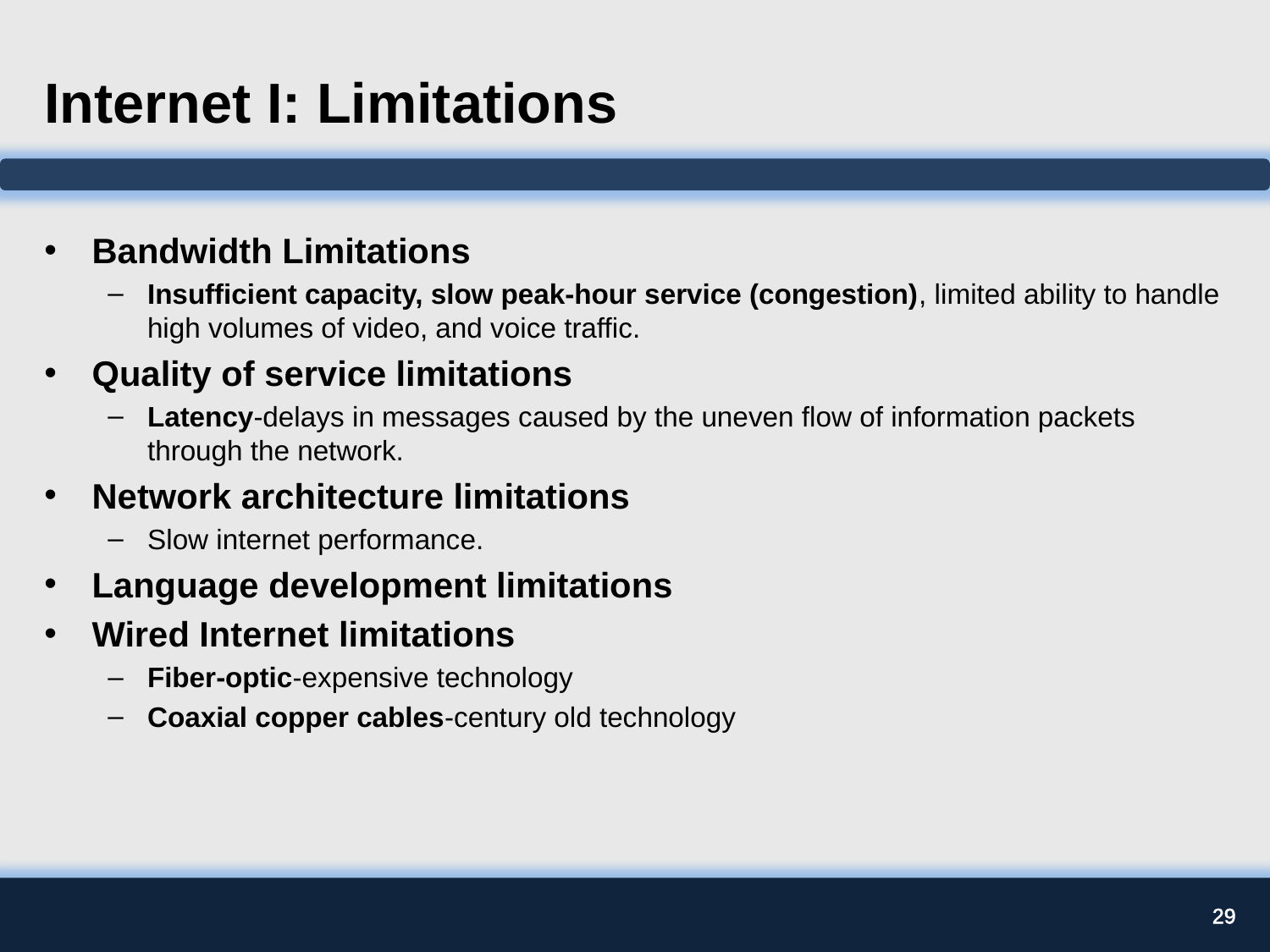

# Internet I: Limitations
Bandwidth Limitations
Insufficient capacity, slow peak-hour service (congestion), limited ability to handle high volumes of video, and voice traffic.
Quality of service limitations
Latency-delays in messages caused by the uneven flow of information packets through the network.
Network architecture limitations
Slow internet performance.
Language development limitations
Wired Internet limitations
Fiber-optic-expensive technology
Coaxial copper cables-century old technology
29